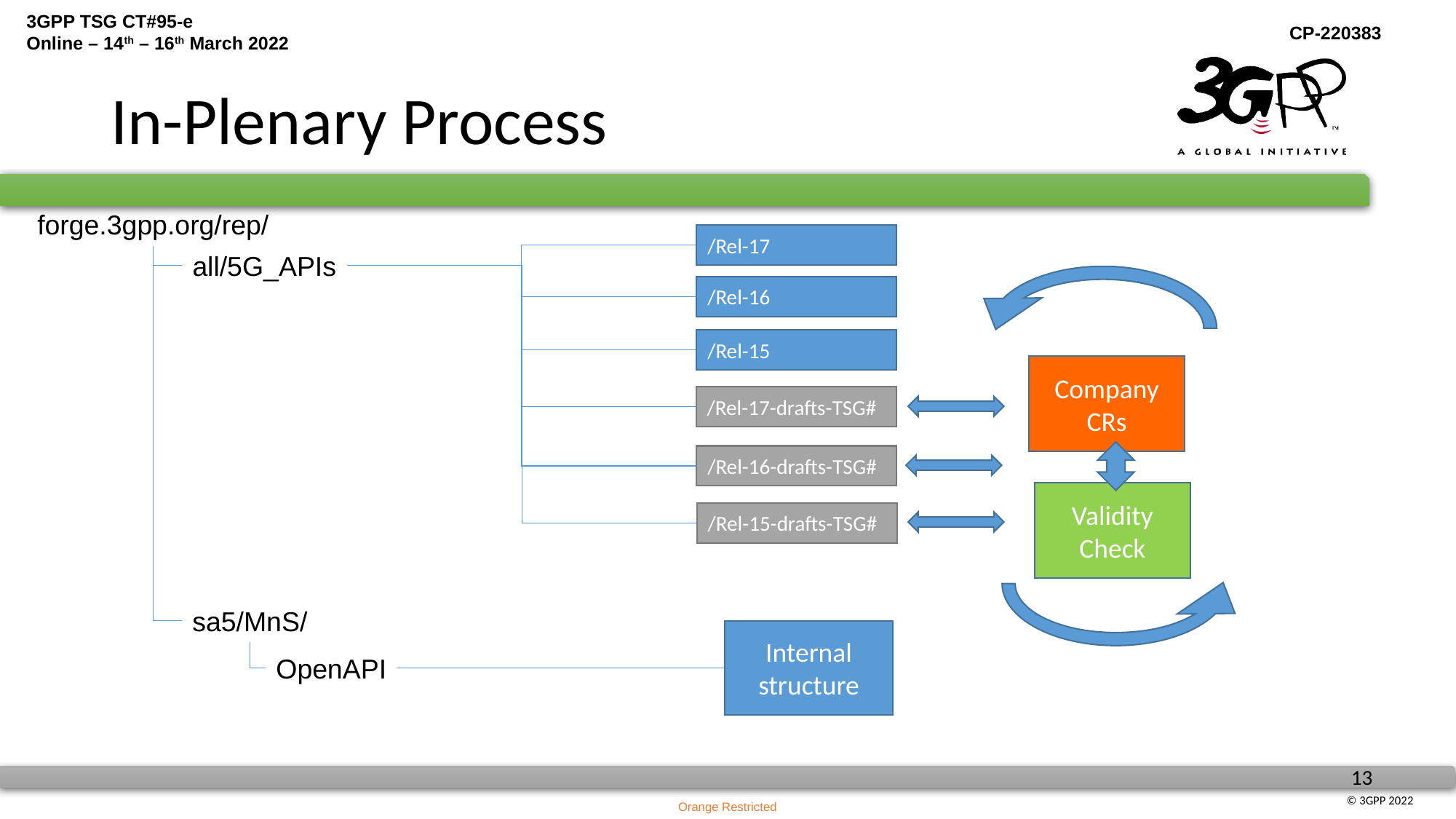

# In-Plenary Process
forge.3gpp.org/rep/
/Rel-17
all/5G_APIs

/Rel-16
/Rel-15
Company CRs
/Rel-17-drafts-TSG#

/Rel-16-drafts-TSG#

Validity
Check

/Rel-15-drafts-TSG#

sa5/MnS/
Internal structure
OpenAPI